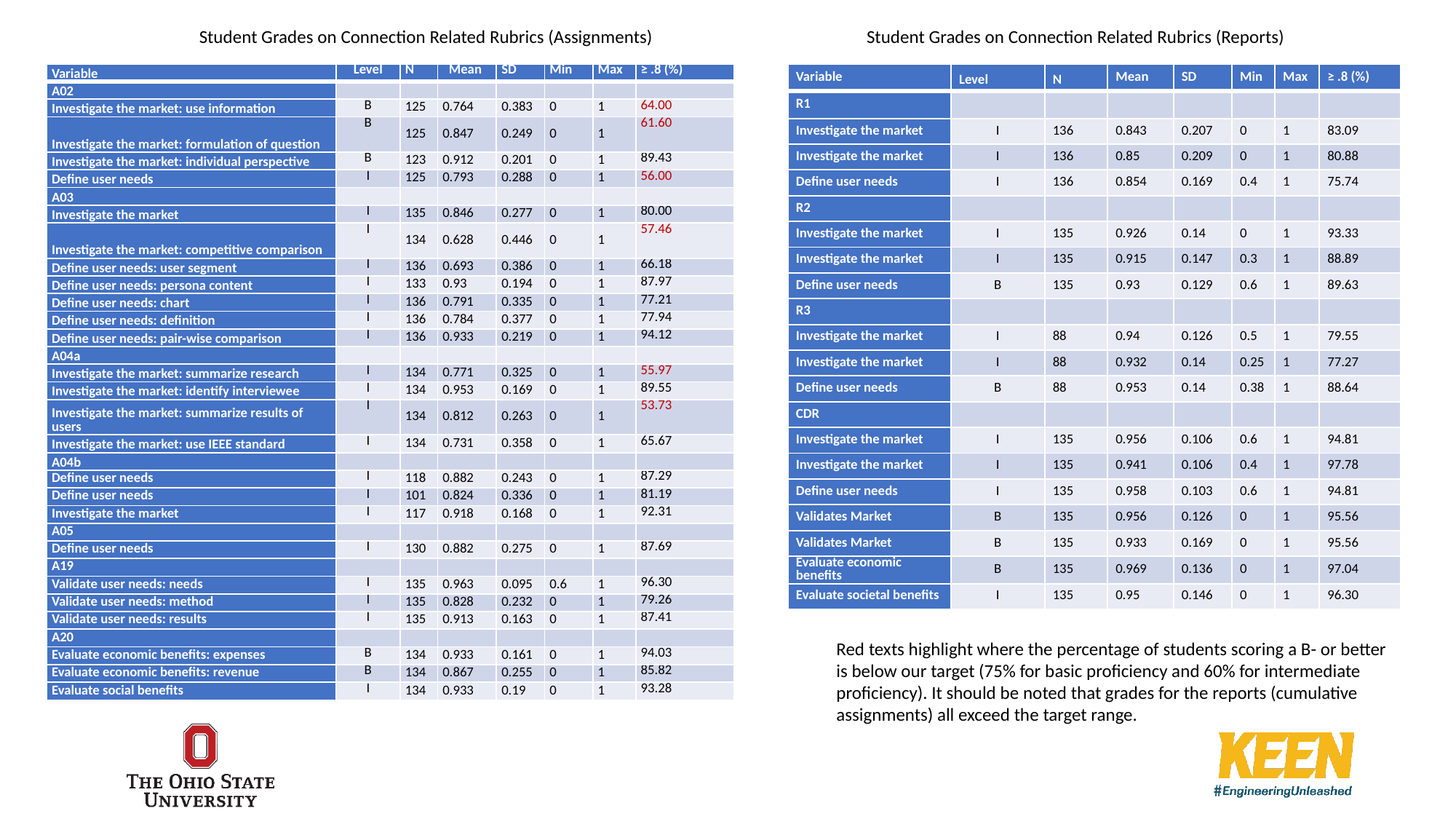

Student Grades on Connection Related Rubrics (Assignments)
Student Grades on Connection Related Rubrics (Reports)
| Variable | Level | N | Mean | SD | Min | Max | ≥ .8 (%) |
| --- | --- | --- | --- | --- | --- | --- | --- |
| A02 |  |  |  |  |  |  |  |
| Investigate the market: use information | B | 125 | 0.764 | 0.383 | 0 | 1 | 64.00 |
| Investigate the market: formulation of question | B | 125 | 0.847 | 0.249 | 0 | 1 | 61.60 |
| Investigate the market: individual perspective | B | 123 | 0.912 | 0.201 | 0 | 1 | 89.43 |
| Define user needs | I | 125 | 0.793 | 0.288 | 0 | 1 | 56.00 |
| A03 |  |  |  |  |  |  |  |
| Investigate the market | I | 135 | 0.846 | 0.277 | 0 | 1 | 80.00 |
| Investigate the market: competitive comparison | I | 134 | 0.628 | 0.446 | 0 | 1 | 57.46 |
| Define user needs: user segment | I | 136 | 0.693 | 0.386 | 0 | 1 | 66.18 |
| Define user needs: persona content | I | 133 | 0.93 | 0.194 | 0 | 1 | 87.97 |
| Define user needs: chart | I | 136 | 0.791 | 0.335 | 0 | 1 | 77.21 |
| Define user needs: definition | I | 136 | 0.784 | 0.377 | 0 | 1 | 77.94 |
| Define user needs: pair-wise comparison | I | 136 | 0.933 | 0.219 | 0 | 1 | 94.12 |
| A04a |  |  |  |  |  |  |  |
| Investigate the market: summarize research | I | 134 | 0.771 | 0.325 | 0 | 1 | 55.97 |
| Investigate the market: identify interviewee | I | 134 | 0.953 | 0.169 | 0 | 1 | 89.55 |
| Investigate the market: summarize results of users | I | 134 | 0.812 | 0.263 | 0 | 1 | 53.73 |
| Investigate the market: use IEEE standard | I | 134 | 0.731 | 0.358 | 0 | 1 | 65.67 |
| A04b |  |  |  |  |  |  |  |
| Define user needs | I | 118 | 0.882 | 0.243 | 0 | 1 | 87.29 |
| Define user needs | I | 101 | 0.824 | 0.336 | 0 | 1 | 81.19 |
| Investigate the market | I | 117 | 0.918 | 0.168 | 0 | 1 | 92.31 |
| A05 |  |  |  |  |  |  |  |
| Define user needs | I | 130 | 0.882 | 0.275 | 0 | 1 | 87.69 |
| A19 |  |  |  |  |  |  |  |
| Validate user needs: needs | I | 135 | 0.963 | 0.095 | 0.6 | 1 | 96.30 |
| Validate user needs: method | I | 135 | 0.828 | 0.232 | 0 | 1 | 79.26 |
| Validate user needs: results | I | 135 | 0.913 | 0.163 | 0 | 1 | 87.41 |
| A20 |  |  |  |  |  |  |  |
| Evaluate economic benefits: expenses | B | 134 | 0.933 | 0.161 | 0 | 1 | 94.03 |
| Evaluate economic benefits: revenue | B | 134 | 0.867 | 0.255 | 0 | 1 | 85.82 |
| Evaluate social benefits | I | 134 | 0.933 | 0.19 | 0 | 1 | 93.28 |
| Variable | Level | N | Mean | SD | Min | Max | ≥ .8 (%) |
| --- | --- | --- | --- | --- | --- | --- | --- |
| R1 |  |  |  |  |  |  |  |
| Investigate the market | I | 136 | 0.843 | 0.207 | 0 | 1 | 83.09 |
| Investigate the market | I | 136 | 0.85 | 0.209 | 0 | 1 | 80.88 |
| Define user needs | I | 136 | 0.854 | 0.169 | 0.4 | 1 | 75.74 |
| R2 |  |  |  |  |  |  |  |
| Investigate the market | I | 135 | 0.926 | 0.14 | 0 | 1 | 93.33 |
| Investigate the market | I | 135 | 0.915 | 0.147 | 0.3 | 1 | 88.89 |
| Define user needs | B | 135 | 0.93 | 0.129 | 0.6 | 1 | 89.63 |
| R3 |  |  |  |  |  |  |  |
| Investigate the market | I | 88 | 0.94 | 0.126 | 0.5 | 1 | 79.55 |
| Investigate the market | I | 88 | 0.932 | 0.14 | 0.25 | 1 | 77.27 |
| Define user needs | B | 88 | 0.953 | 0.14 | 0.38 | 1 | 88.64 |
| CDR |  |  |  |  |  |  |  |
| Investigate the market | I | 135 | 0.956 | 0.106 | 0.6 | 1 | 94.81 |
| Investigate the market | I | 135 | 0.941 | 0.106 | 0.4 | 1 | 97.78 |
| Define user needs | I | 135 | 0.958 | 0.103 | 0.6 | 1 | 94.81 |
| Validates Market | B | 135 | 0.956 | 0.126 | 0 | 1 | 95.56 |
| Validates Market | B | 135 | 0.933 | 0.169 | 0 | 1 | 95.56 |
| Evaluate economic benefits | B | 135 | 0.969 | 0.136 | 0 | 1 | 97.04 |
| Evaluate societal benefits | I | 135 | 0.95 | 0.146 | 0 | 1 | 96.30 |
Red texts highlight where the percentage of students scoring a B- or better is below our target (75% for basic proficiency and 60% for intermediate proficiency). It should be noted that grades for the reports (cumulative assignments) all exceed the target range.